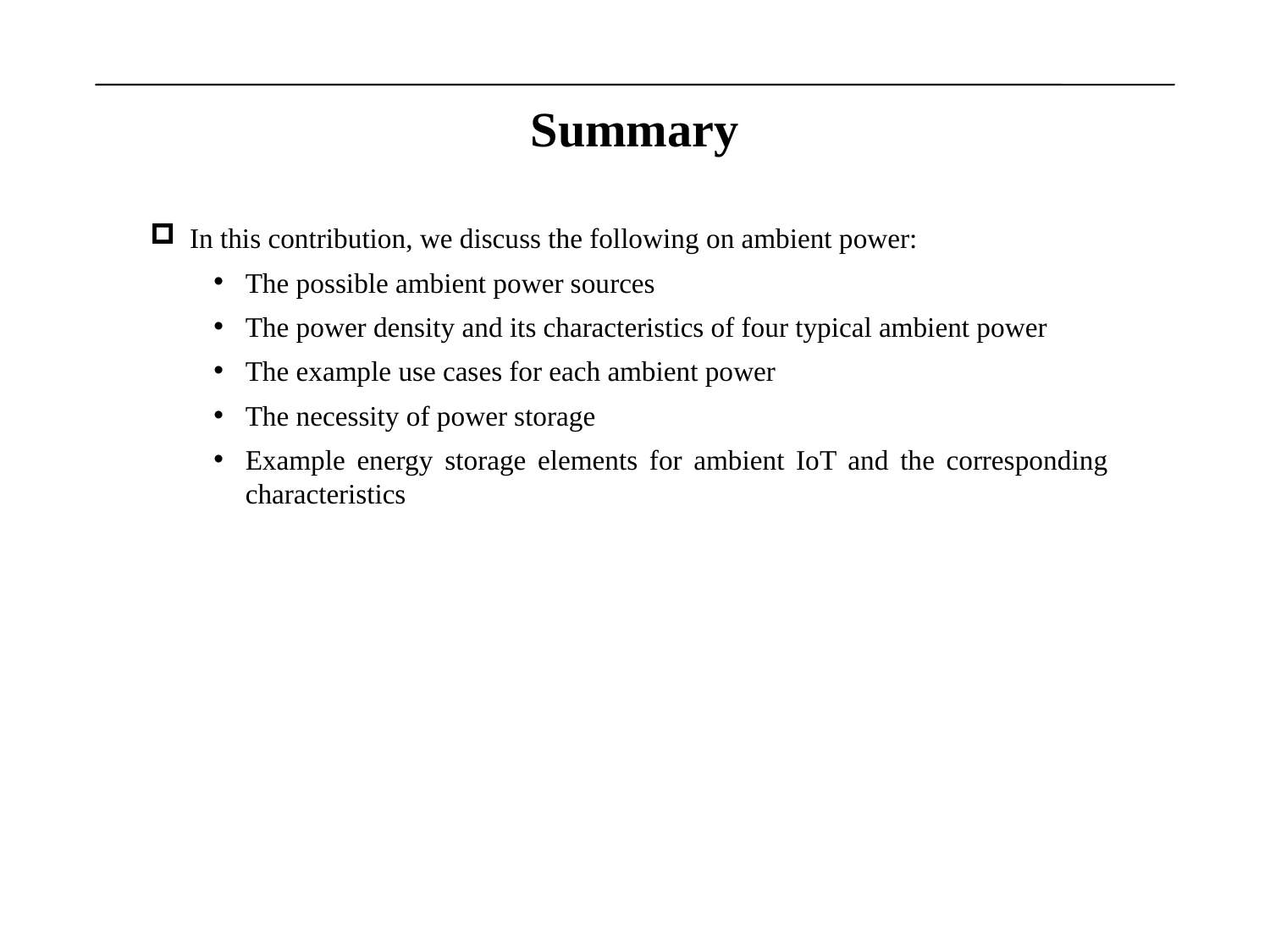

# Summary

In this contribution, we discuss the following on ambient power:
The possible ambient power sources
The power density and its characteristics of four typical ambient power
The example use cases for each ambient power
The necessity of power storage
Example energy storage elements for ambient IoT and the corresponding characteristics